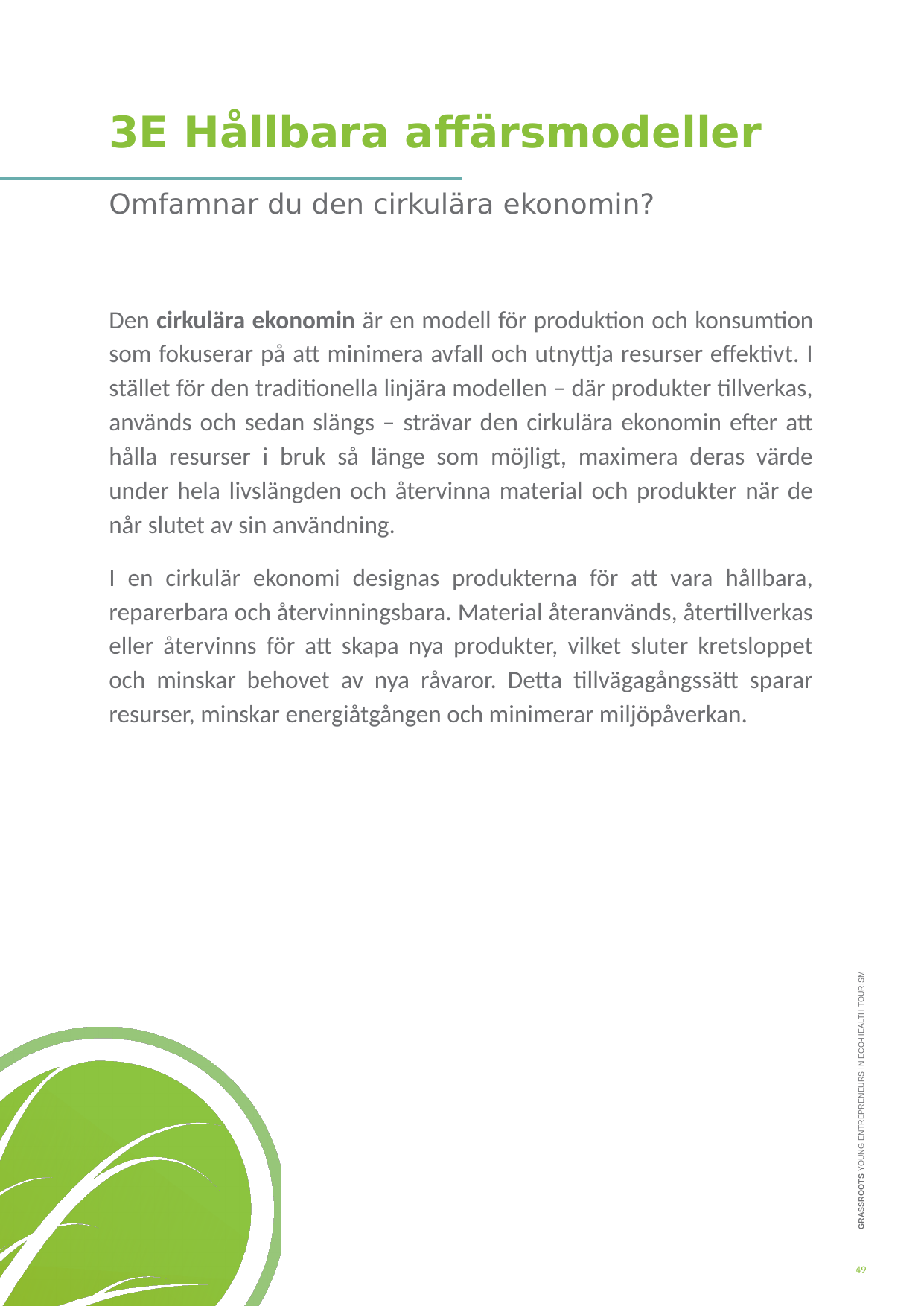

3E Hållbara affärsmodeller
Omfamnar du den cirkulära ekonomin?
Den cirkulära ekonomin är en modell för produktion och konsumtion som fokuserar på att minimera avfall och utnyttja resurser effektivt. I stället för den traditionella linjära modellen – där produkter tillverkas, används och sedan slängs – strävar den cirkulära ekonomin efter att hålla resurser i bruk så länge som möjligt, maximera deras värde under hela livslängden och återvinna material och produkter när de når slutet av sin användning.
I en cirkulär ekonomi designas produkterna för att vara hållbara, reparerbara och återvinningsbara. Material återanvänds, återtillverkas eller återvinns för att skapa nya produkter, vilket sluter kretsloppet och minskar behovet av nya råvaror. Detta tillvägagångssätt sparar resurser, minskar energiåtgången och minimerar miljöpåverkan.

49